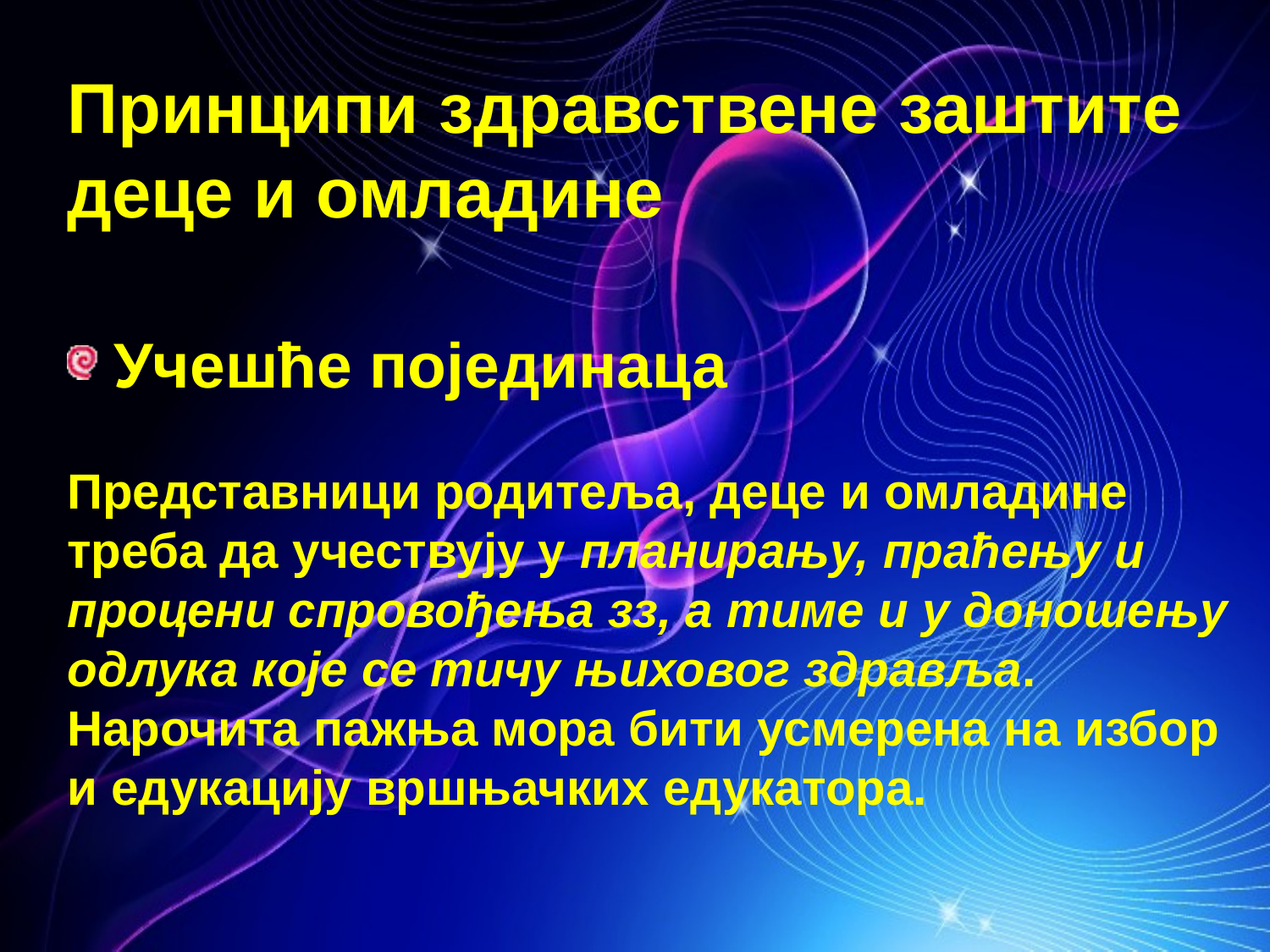

Принципи здравствене заштите деце и омладине

 Учешће појединаца

Представници родитеља, деце и омладине треба да учествују у планирању, праћењу и процени спровођења зз, а тиме и у доношењу одлука које се тичу њиховог здравља. Нарочита пажња мора бити усмерена на избор и едукацију вршњачких едукатора.